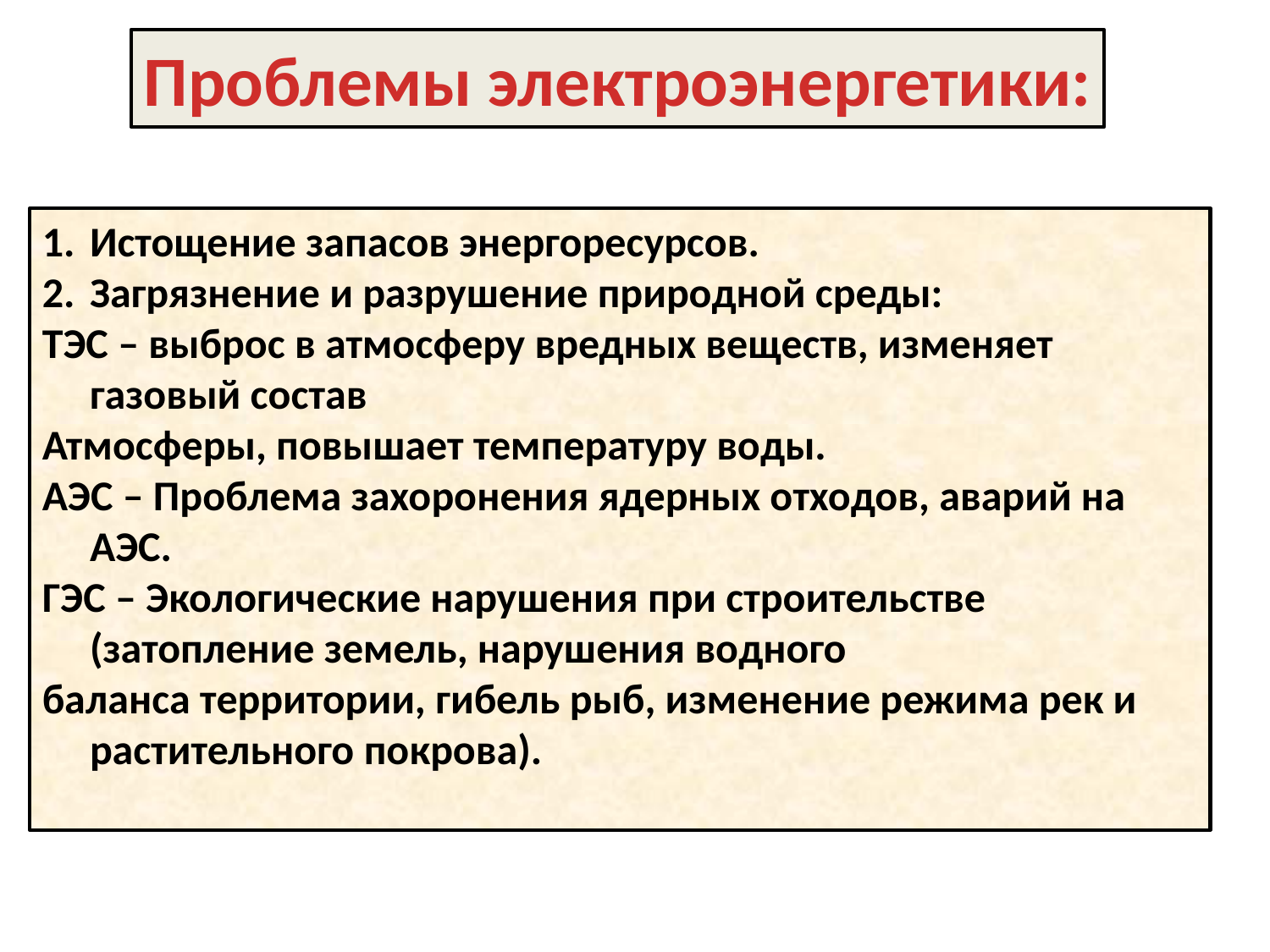

Проблемы электроэнергетики:
Истощение запасов энергоресурсов.
Загрязнение и разрушение природной среды:
ТЭС – выброс в атмосферу вредных веществ, изменяет газовый состав
Атмосферы, повышает температуру воды.
АЭС – Проблема захоронения ядерных отходов, аварий на АЭС.
ГЭС – Экологические нарушения при строительстве (затопление земель, нарушения водного
баланса территории, гибель рыб, изменение режима рек и растительного покрова).